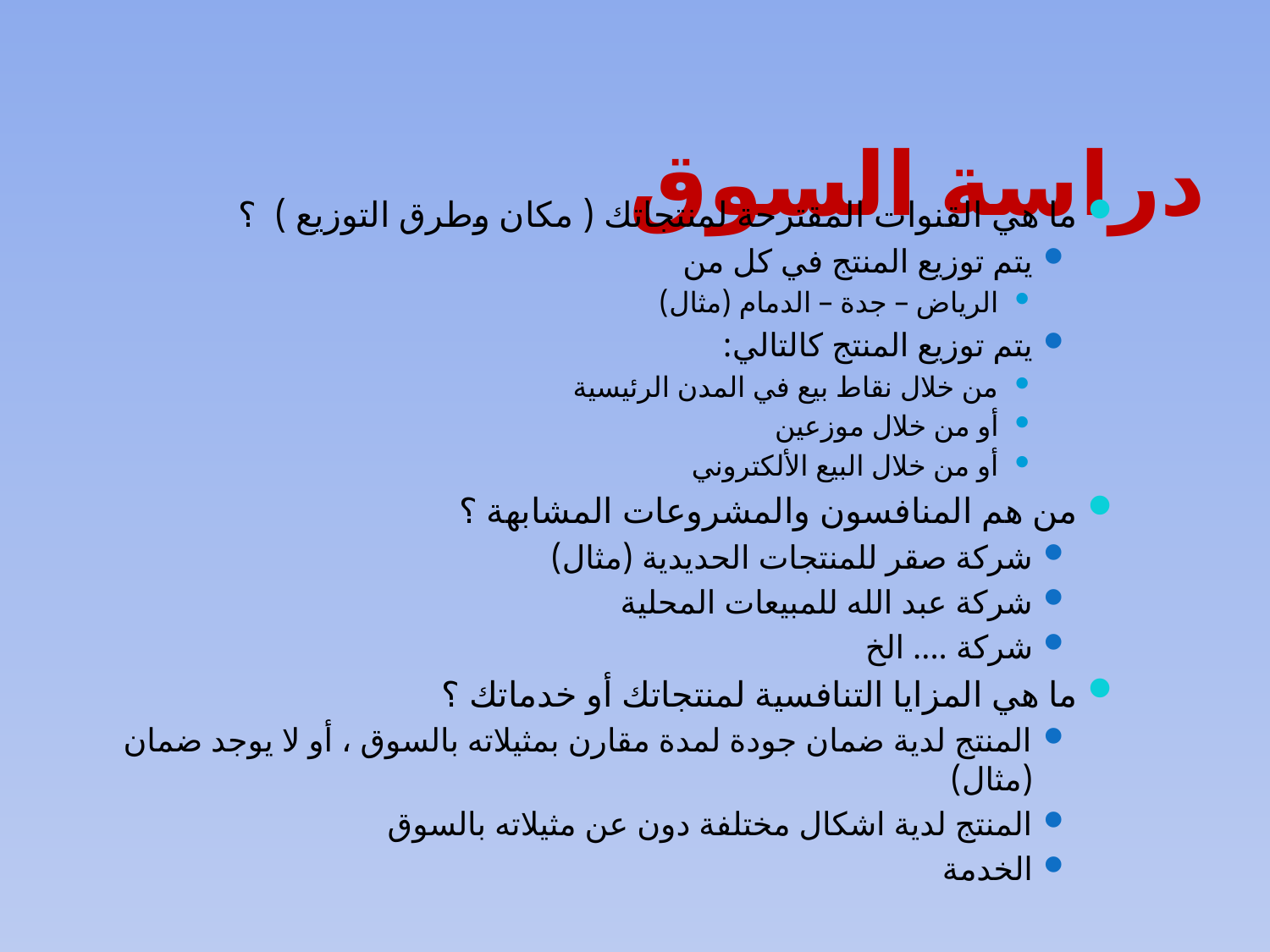

# دراسة السوق
ما هي القنوات المقترحة لمنتجاتك ( مكان وطرق التوزيع )  ؟
يتم توزيع المنتج في كل من
الرياض – جدة – الدمام (مثال)
يتم توزيع المنتج كالتالي:
من خلال نقاط بيع في المدن الرئيسية
أو من خلال موزعين
أو من خلال البيع الألكتروني
من هم المنافسون والمشروعات المشابهة ؟
شركة صقر للمنتجات الحديدية (مثال)
شركة عبد الله للمبيعات المحلية
شركة .... الخ
ما هي المزايا التنافسية لمنتجاتك أو خدماتك ؟
المنتج لدية ضمان جودة لمدة مقارن بمثيلاته بالسوق ، أو لا يوجد ضمان (مثال)
المنتج لدية اشكال مختلفة دون عن مثيلاته بالسوق
الخدمة

الدكتور عيسى قداده
45